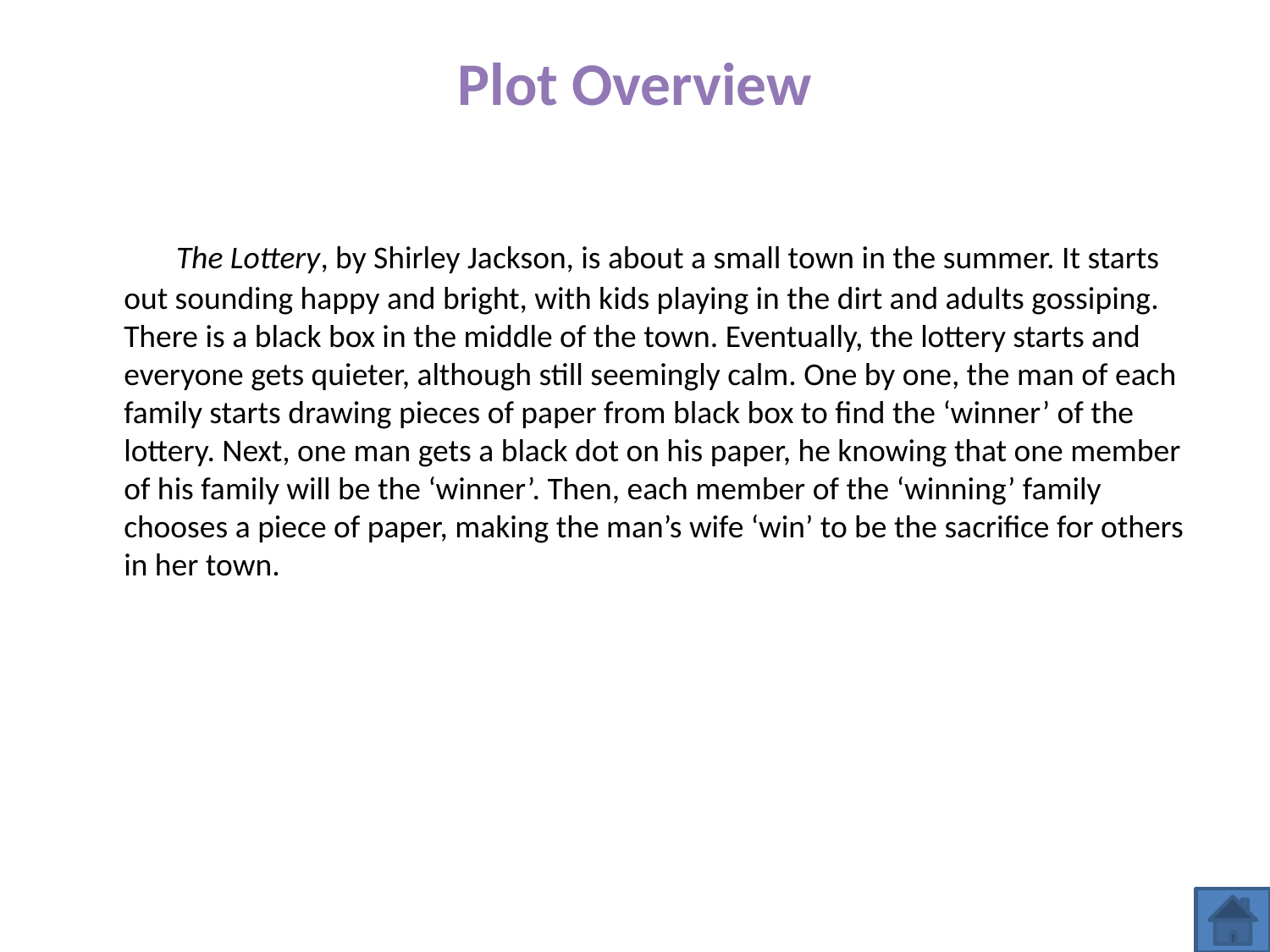

# Plot Overview
           The Lottery, by Shirley Jackson, is about a small town in the summer. It starts out sounding happy and bright, with kids playing in the dirt and adults gossiping. There is a black box in the middle of the town. Eventually, the lottery starts and everyone gets quieter, although still seemingly calm. One by one, the man of each family starts drawing pieces of paper from black box to find the ‘winner’ of the lottery. Next, one man gets a black dot on his paper, he knowing that one member of his family will be the ‘winner’. Then, each member of the ‘winning’ family chooses a piece of paper, making the man’s wife ‘win’ to be the sacrifice for others in her town.